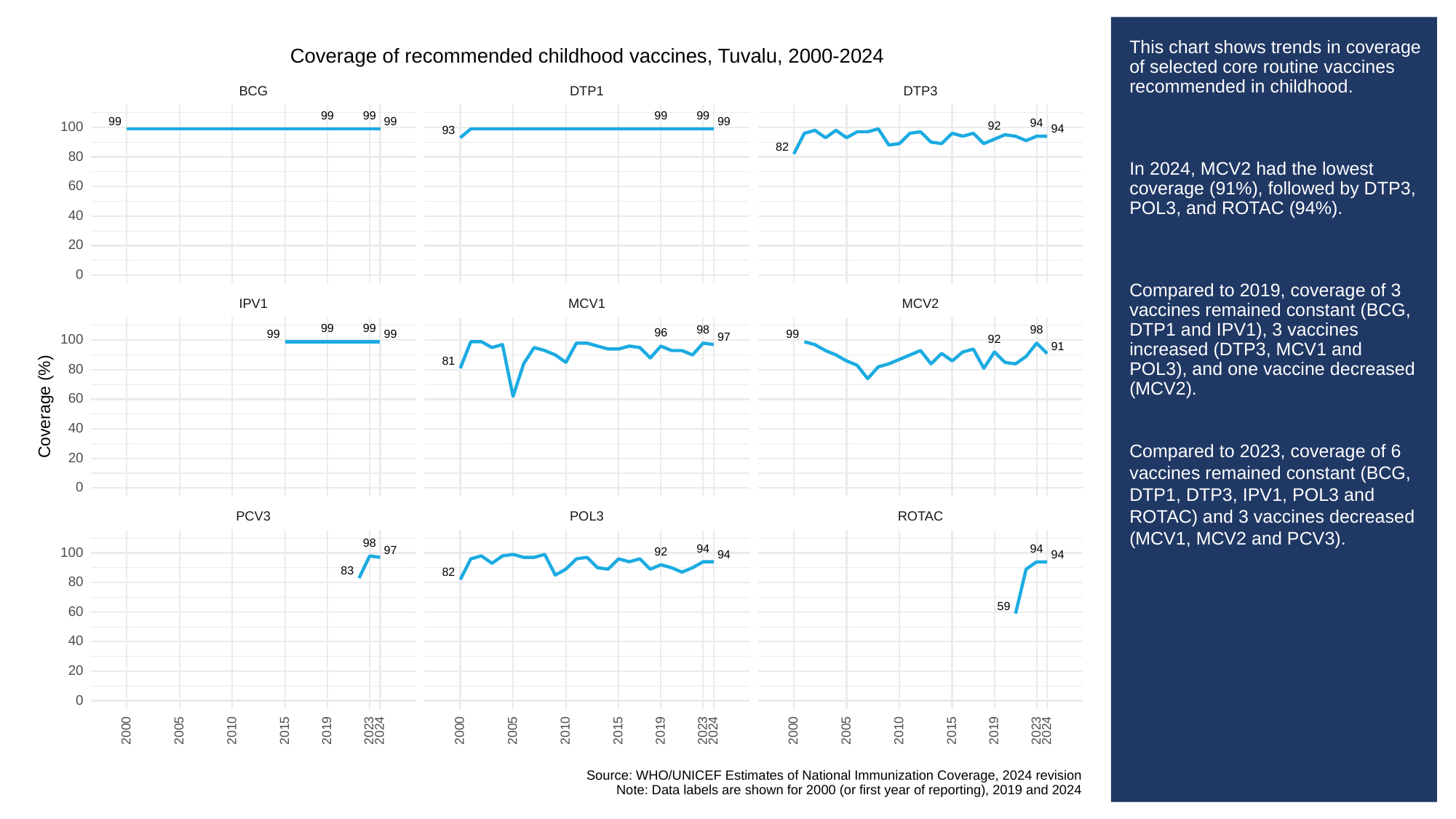

# This chart shows trends in coverage of selected core routine vaccines recommended in childhood.

In 2024, MCV2 had the lowest coverage (91%), followed by DTP3, POL3, and ROTAC (94%).

Compared to 2019, coverage of 3 vaccines remained constant (BCG, DTP1 and IPV1), 3 vaccines increased (DTP3, MCV1 and POL3), and one vaccine decreased (MCV2).

Compared to 2023, coverage of 6 vaccines remained constant (BCG, DTP1, DTP3, IPV1, POL3 and ROTAC) and 3 vaccines decreased (MCV1, MCV2 and PCV3).

Coverage of recommended childhood vaccines, Tuvalu, 2000-2024
BCG
DTP3
DTP1

99
99
99
99

99
99
99
94
100
92
94
93

82
80

60

40

20

0

MCV1
MCV2
IPV1

99
99

98
98
96
99
99
99
97
100
92

91

81
80

60
Coverage (%)

40

20

0

POL3
PCV3
ROTAC

98
94
94
97
100
92
94
94

83

82
80

59
60

40

20

0

2023
2023
2023
2000
2005
2010
2015
2019
2024
2000
2005
2010
2015
2019
2024
2000
2005
2010
2015
2019
2024
Source: WHO/UNICEF Estimates of National Immunization Coverage, 2024 revision
Note: Data labels are shown for 2000 (or first year of reporting), 2019 and 2024